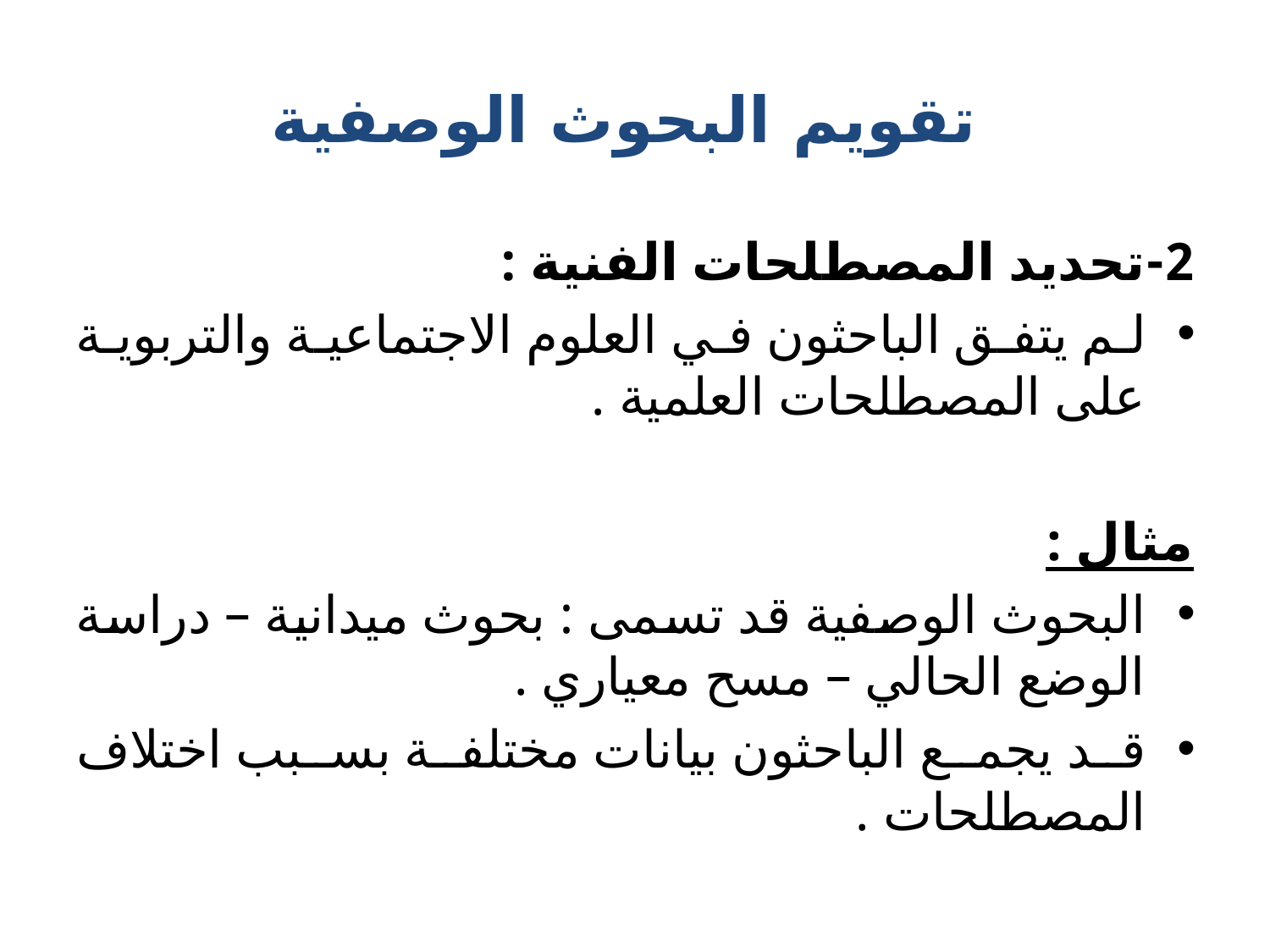

# تقويم البحوث الوصفية
2-تحديد المصطلحات الفنية :
لم يتفق الباحثون في العلوم الاجتماعية والتربوية على المصطلحات العلمية .

مثال :
البحوث الوصفية قد تسمى : بحوث ميدانية – دراسة الوضع الحالي – مسح معياري .
قد يجمع الباحثون بيانات مختلفة بسبب اختلاف المصطلحات .